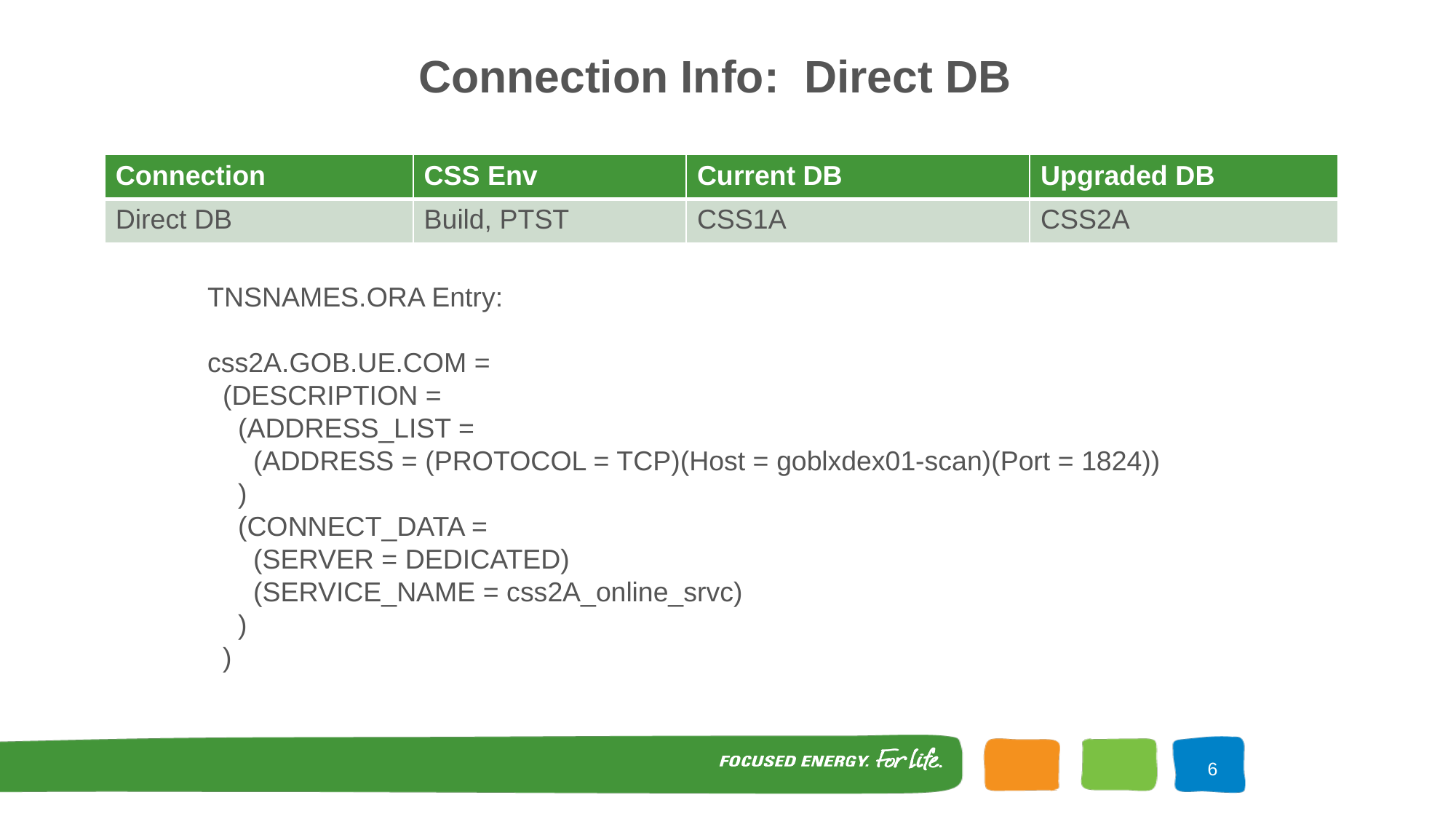

# Connection Info:  Direct DB
| Connection | CSS Env | Current DB | Upgraded DB |
| --- | --- | --- | --- |
| Direct DB | Build, PTST | CSS1A | CSS2A |
TNSNAMES.ORA Entry:

css2A.GOB.UE.COM =
  (DESCRIPTION =
    (ADDRESS_LIST =
      (ADDRESS = (PROTOCOL = TCP)(Host = goblxdex01-scan)(Port = 1824))
    )
    (CONNECT_DATA =
      (SERVER = DEDICATED)
      (SERVICE_NAME = css2A_online_srvc)
    )
  )

6